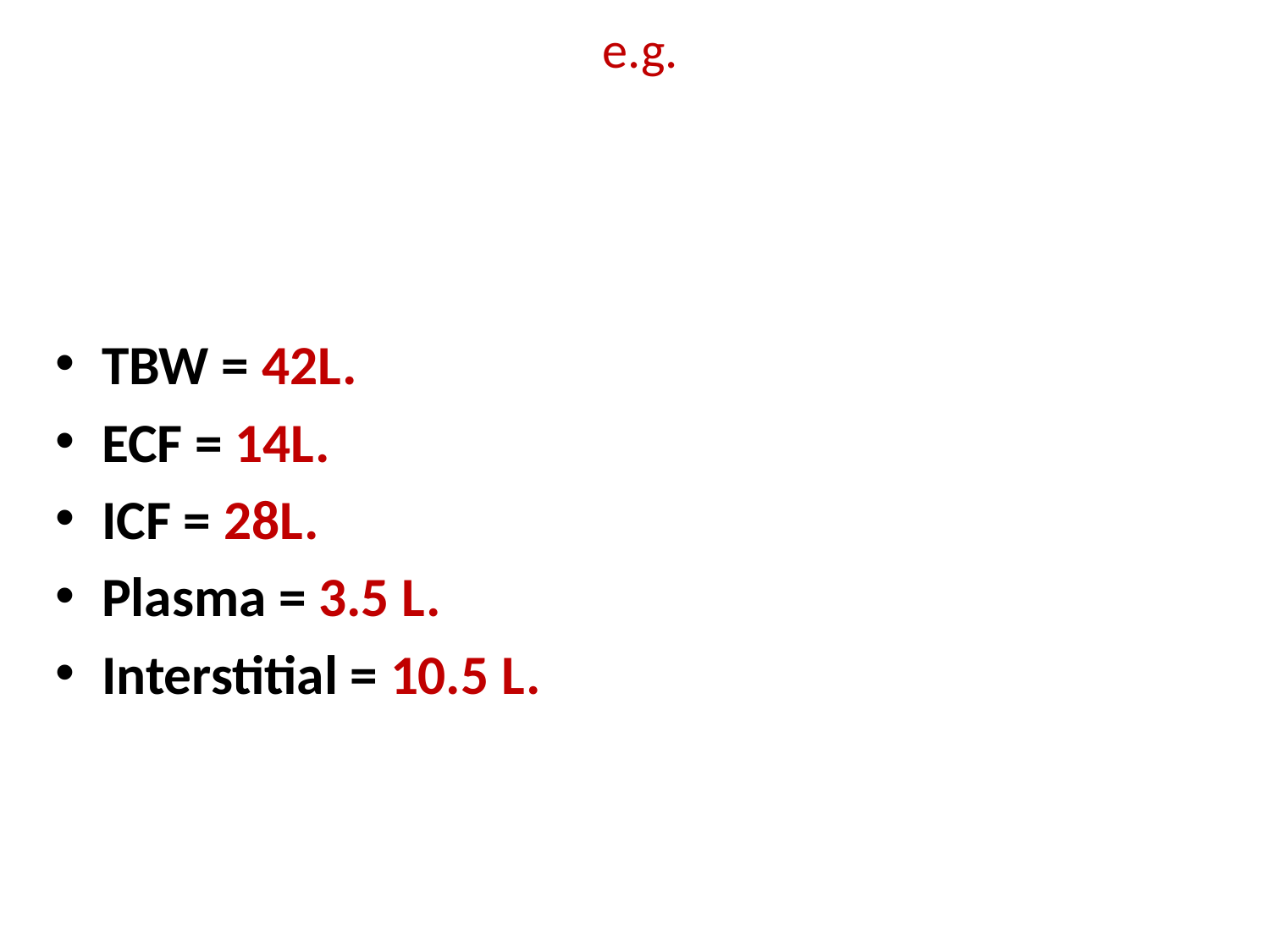

# e.g.
TBW = 42L.
ECF = 14L.
ICF = 28L.
Plasma = 3.5 L.
Interstitial = 10.5 L.